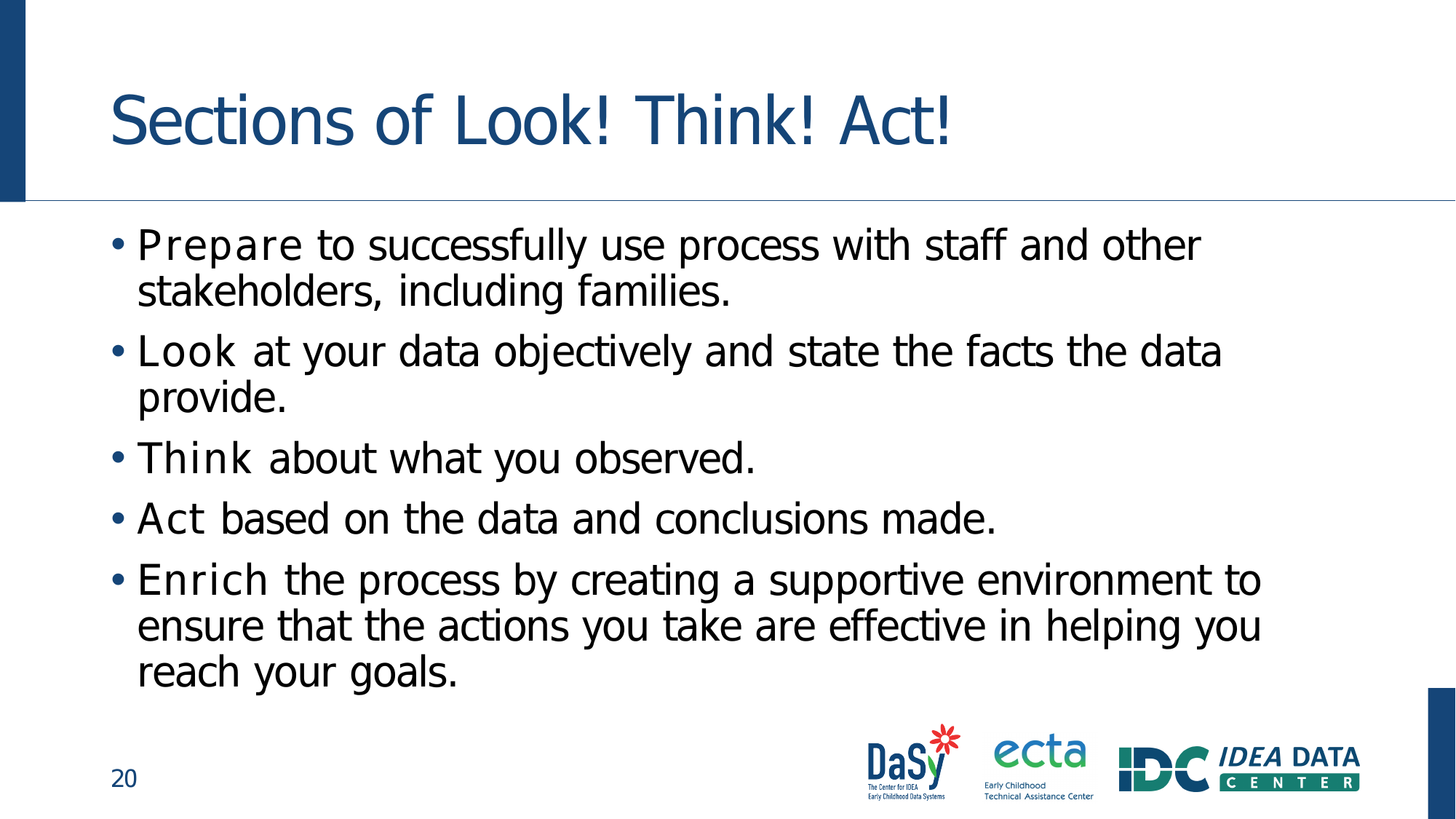

# Sections of Look! Think! Act!
Prepare to successfully use process with staff and other stakeholders, including families.
Look at your data objectively and state the facts the data provide.
Think about what you observed.
Act based on the data and conclusions made.
Enrich the process by creating a supportive environment to ensure that the actions you take are effective in helping you reach your goals.